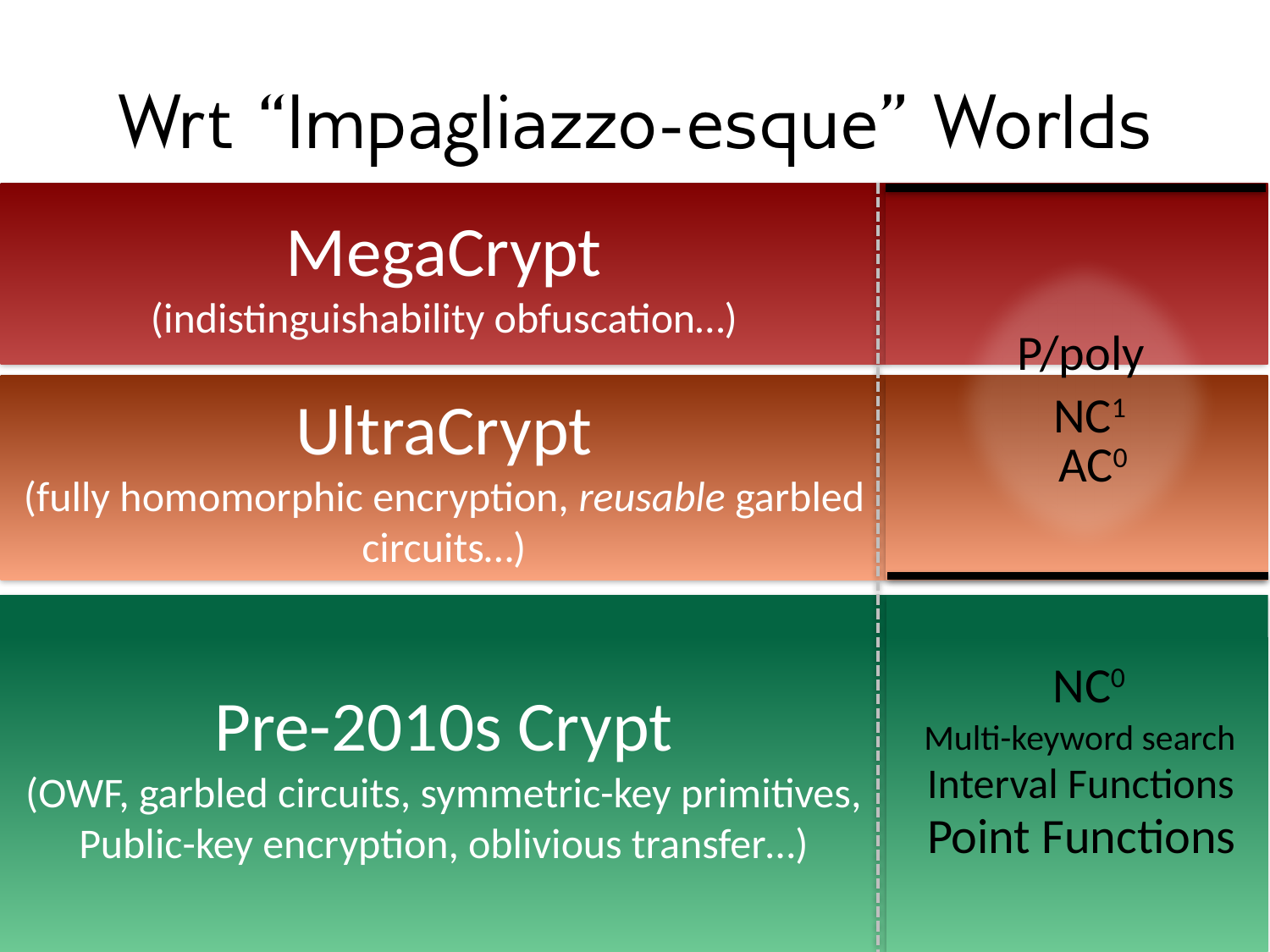

# Wrt “Impagliazzo-esque” Worlds
MegaCrypt
(indistinguishability obfuscation…)

P/poly
NC1
AC0
UltraCrypt
(fully homomorphic encryption, reusable garbled circuits…)

Pre-2010s Crypt
(OWF, garbled circuits, symmetric-key primitives,
Public-key encryption, oblivious transfer…)

NC0
Multi-keyword search
Interval Functions
Point Functions